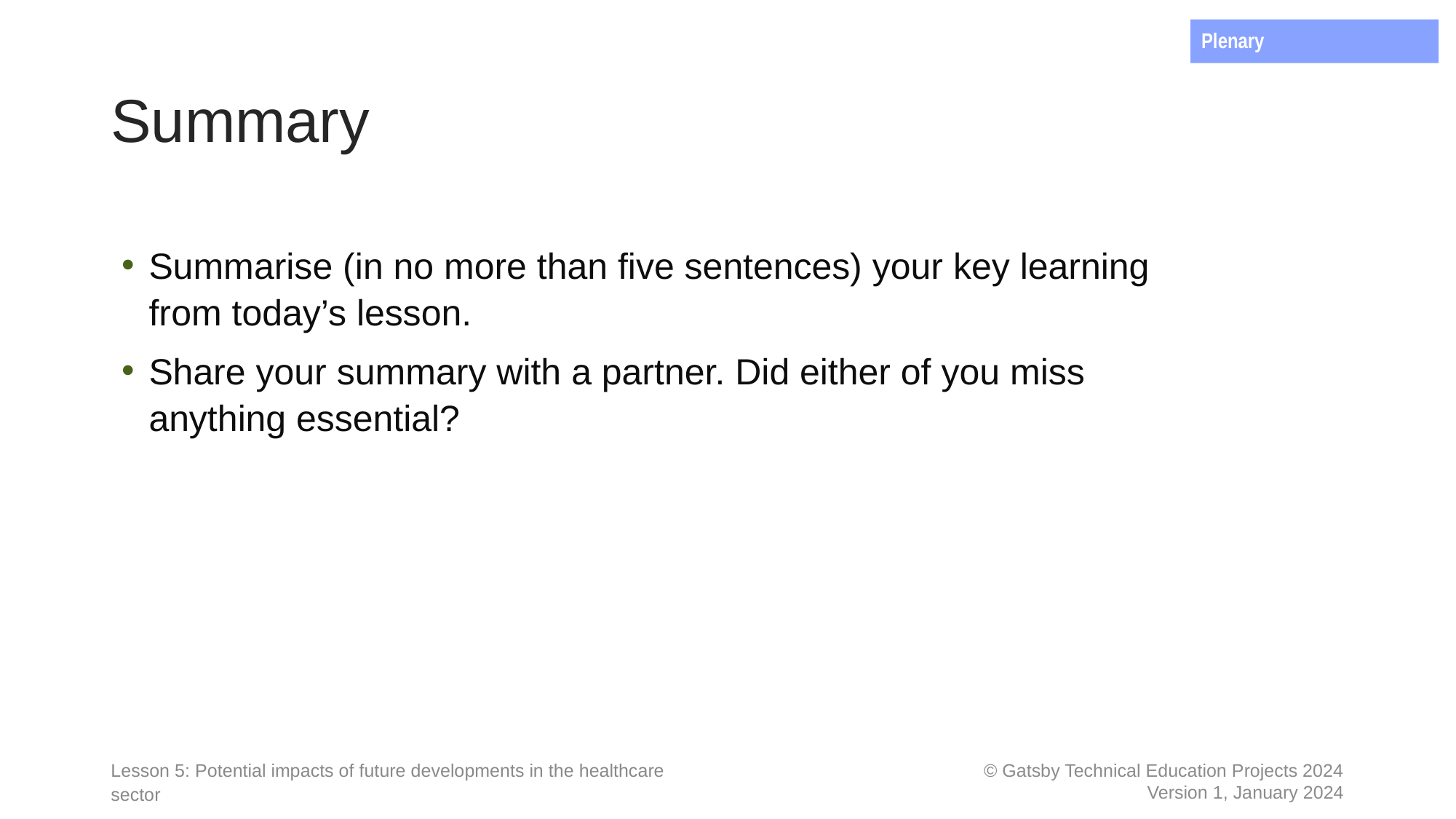

Plenary
# Summary
Summarise (in no more than five sentences) your key learning from today’s lesson.
Share your summary with a partner. Did either of you miss anything essential?

Lesson 5: Potential impacts of future developments in the healthcare sector